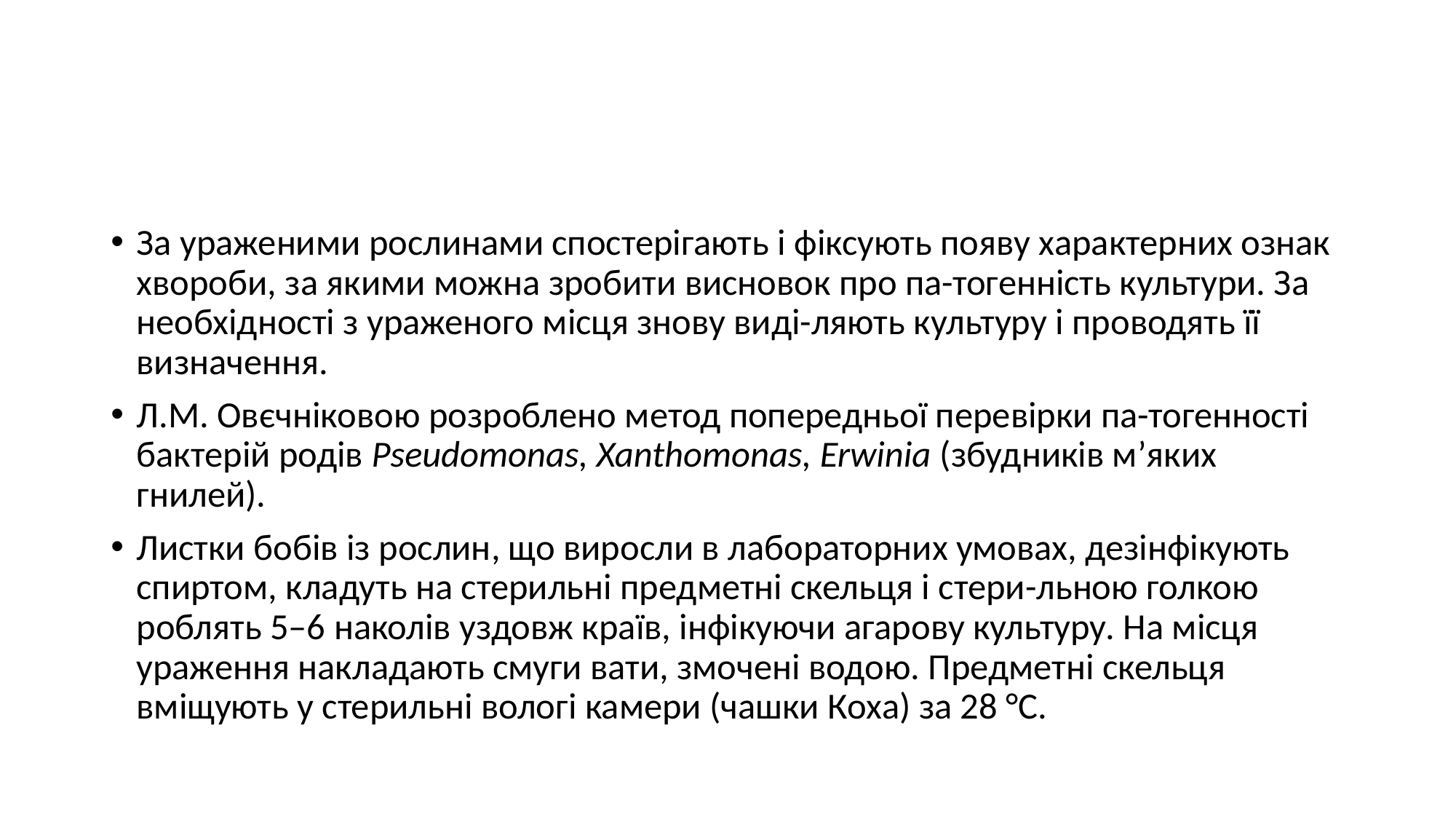

#
За ураженими рослинами спостерігають і фіксують появу характерних ознак хвороби, за якими можна зробити висновок про па-тогенність культури. За необхідності з ураженого місця знову виді-ляють культуру і проводять її визначення.
Л.М. Овєчніковою розроблено метод попередньої перевірки па-тогенності бактерій родів Pseudomonas, Xanthomonas, Erwinia (збудників м’яких гнилей).
Листки бобів із рослин, що виросли в лабораторних умовах, дезінфікують спиртом, кладуть на стерильні предметні скельця і стери-льною голкою роблять 5–6 наколів уздовж країв, інфікуючи агарову культуру. На місця ураження накладають смуги вати, змочені водою. Предметні скельця вміщують у стерильні вологі камери (чашки Коха) за 28 °С.